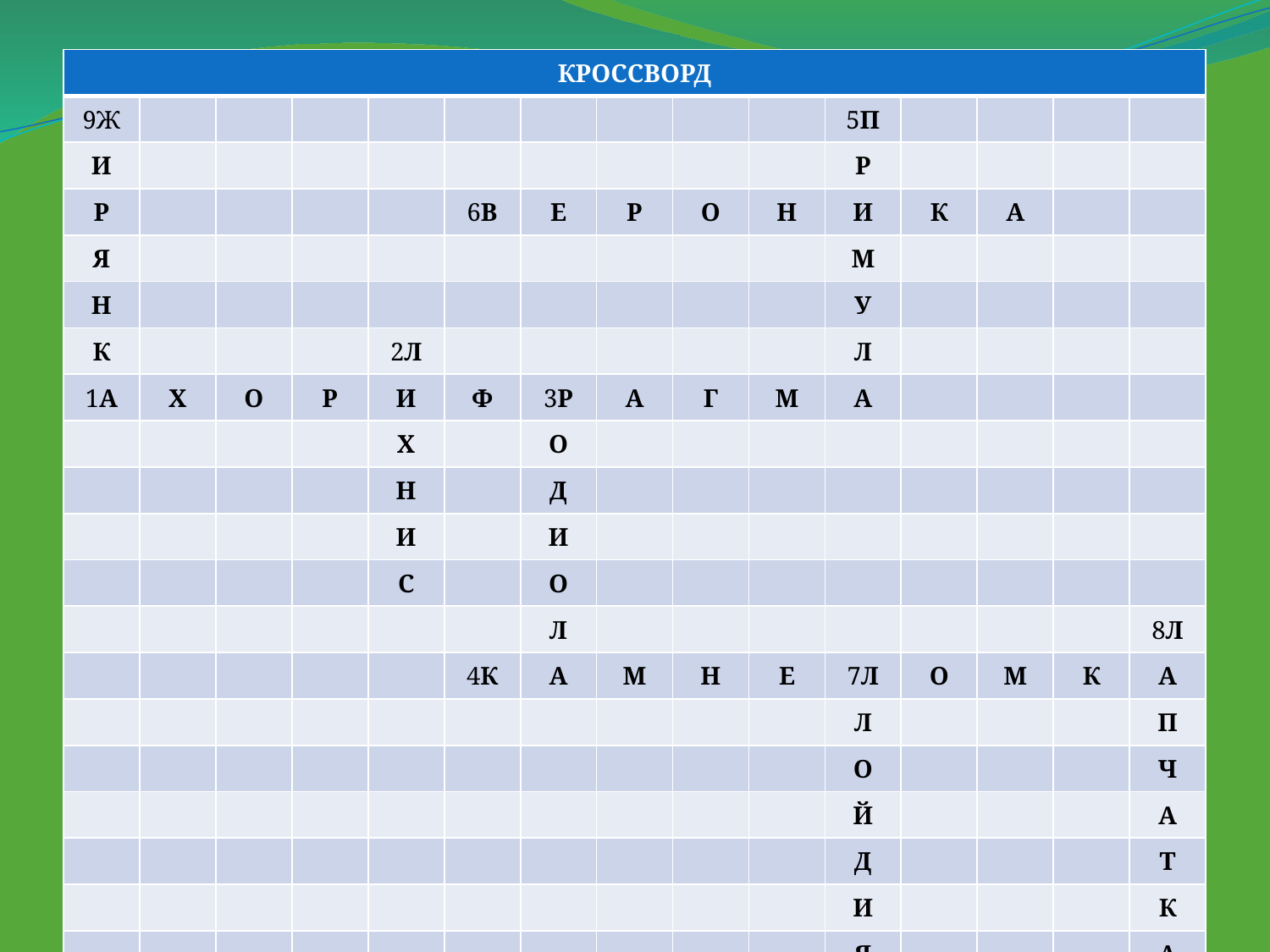

| КРОССВОРД |  |  |  |  |  |  |  |  |  |  |  |  |  |  |
| --- | --- | --- | --- | --- | --- | --- | --- | --- | --- | --- | --- | --- | --- | --- |
| 9Ж |  |  |  |  |  |  |  |  |  | 5П |  |  |  |  |
| И |  |  |  |  |  |  |  |  |  | Р |  |  |  |  |
| Р |  |  |  |  | 6В | Е | Р | О | Н | И | К | А |  |  |
| Я |  |  |  |  |  |  |  |  |  | М |  |  |  |  |
| Н |  |  |  |  |  |  |  |  |  | У |  |  |  |  |
| К |  |  |  | 2Л |  |  |  |  |  | Л |  |  |  |  |
| 1А | Х | О | Р | И | Ф | 3Р | А | Г | М | А |  |  |  |  |
|  |  |  |  | Х |  | О |  |  |  |  |  |  |  |  |
|  |  |  |  | Н |  | Д |  |  |  |  |  |  |  |  |
|  |  |  |  | И |  | И |  |  |  |  |  |  |  |  |
|  |  |  |  | С |  | О |  |  |  |  |  |  |  |  |
|  |  |  |  |  |  | Л |  |  |  |  |  |  |  | 8Л |
|  |  |  |  |  | 4К | А | М | Н | Е | 7Л | О | М | К | А |
|  |  |  |  |  |  |  |  |  |  | Л |  |  |  | П |
|  |  |  |  |  |  |  |  |  |  | О |  |  |  | Ч |
|  |  |  |  |  |  |  |  |  |  | Й |  |  |  | А |
|  |  |  |  |  |  |  |  |  |  | Д |  |  |  | Т |
|  |  |  |  |  |  |  |  |  |  | И |  |  |  | К |
|  |  |  |  |  |  |  |  |  |  | Я |  |  |  | А |